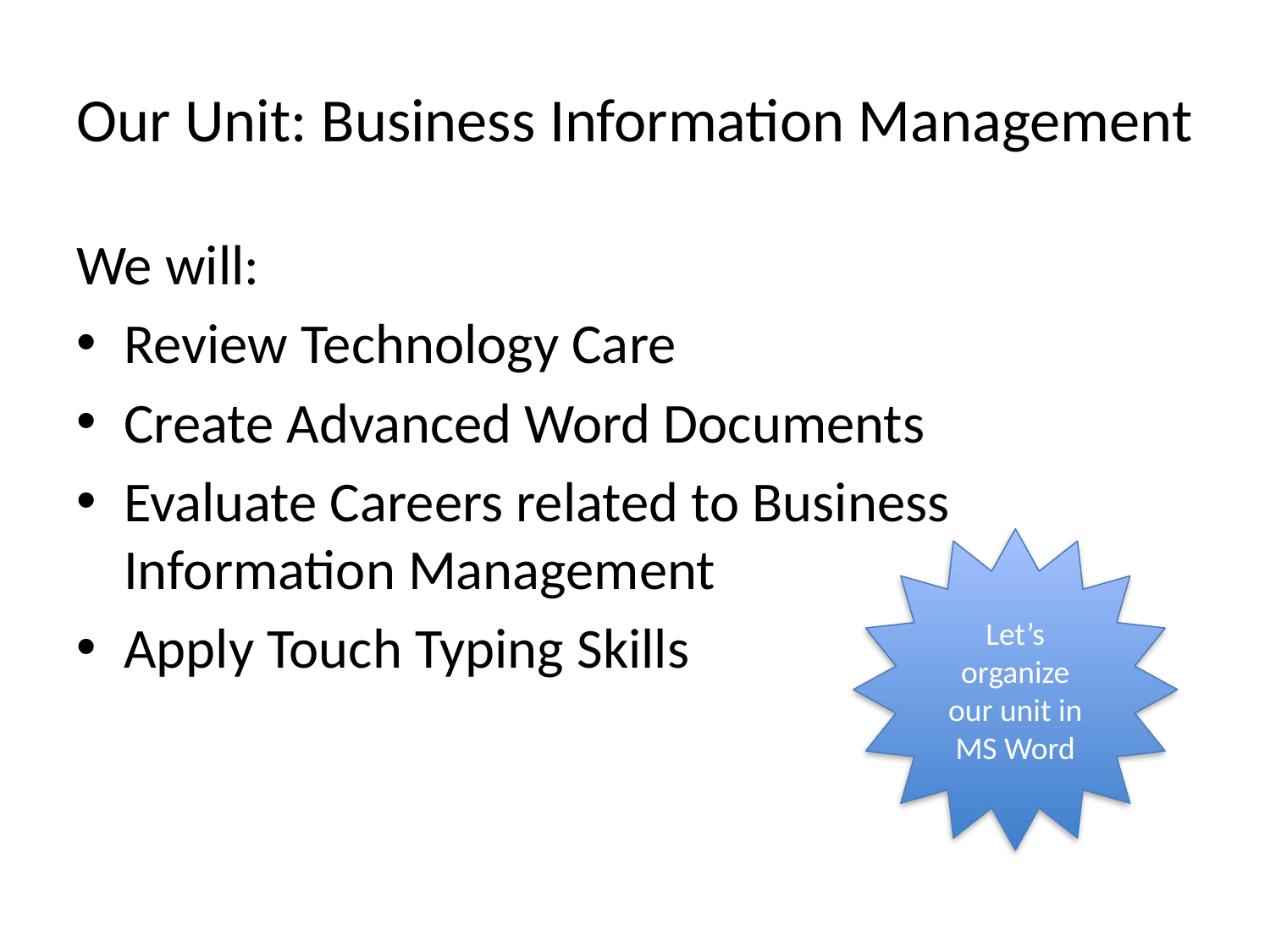

# Our Unit: Business Information Management
We will:
Review Technology Care
Create Advanced Word Documents
Evaluate Careers related to Business Information Management
Apply Touch Typing Skills

Let’s organize our unit in MS Word